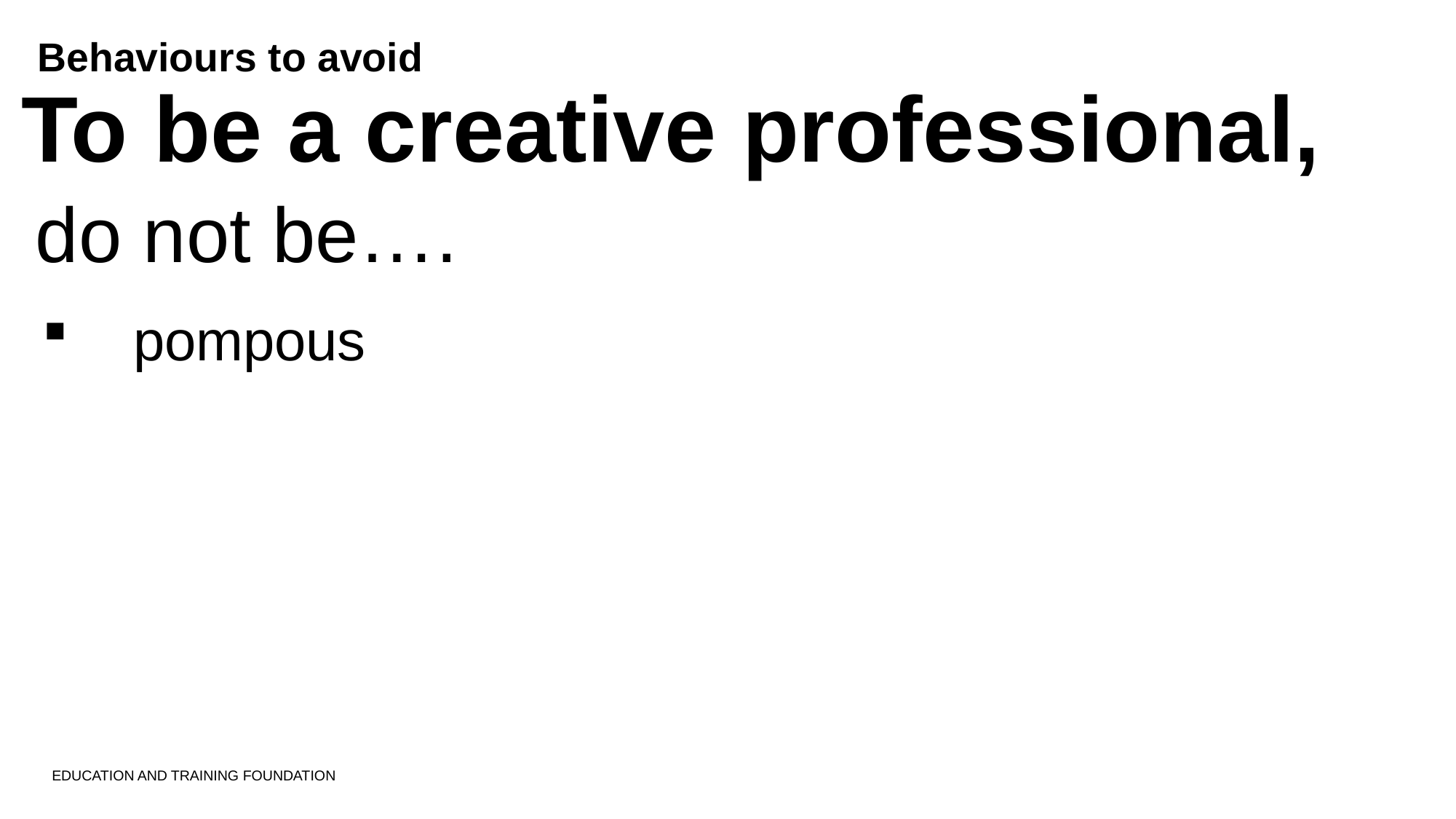

Behaviours to avoid
 do not be….
# To be a creative professional,
pompous

EDUCATION AND TRAINING FOUNDATION